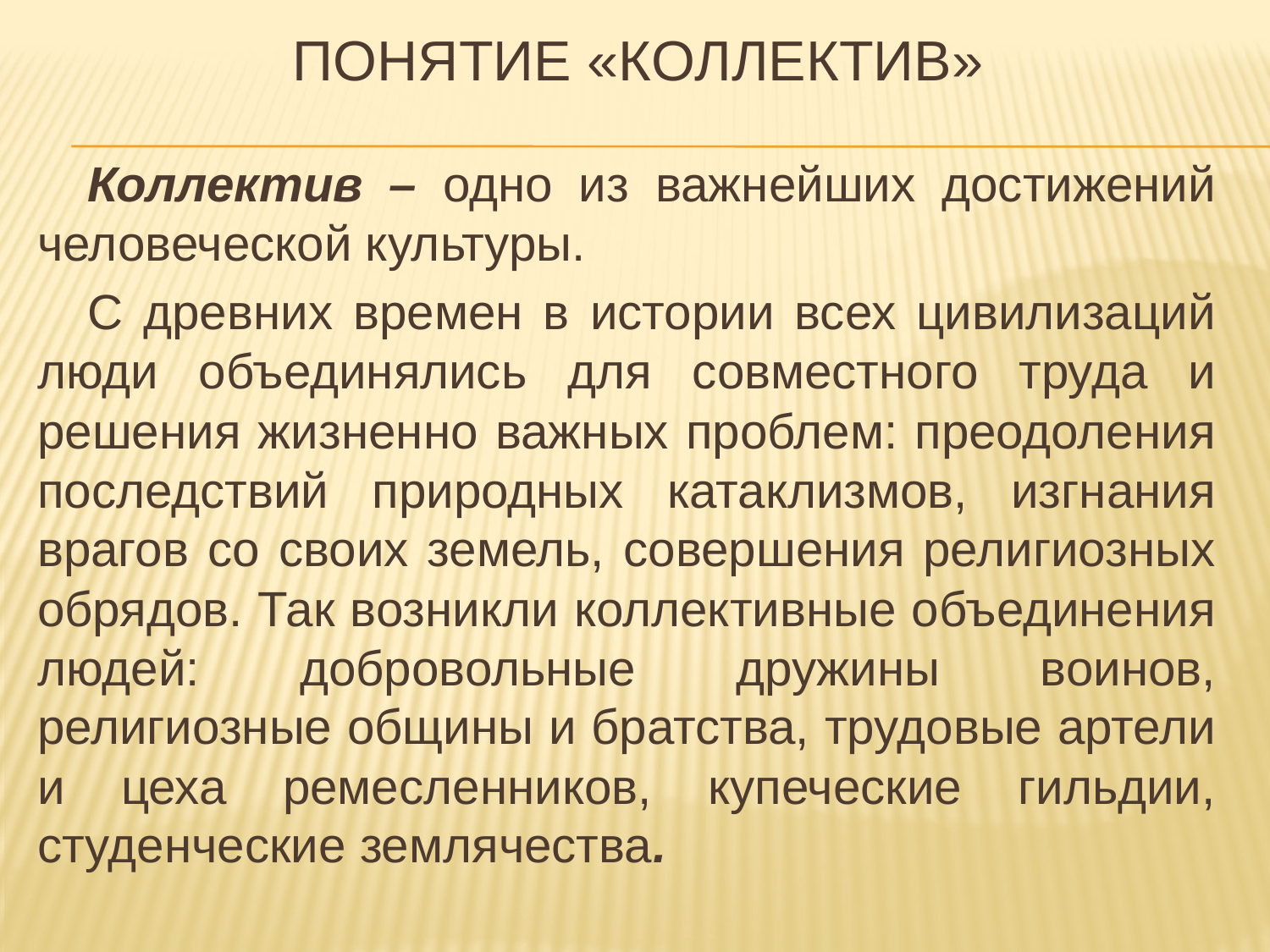

# Понятие «коллектив»
Коллектив – одно из важнейших достижений человеческой культуры.
С древних времен в истории всех цивилизаций люди объединялись для совместного труда и решения жизненно важных проблем: преодоления последствий природных катаклизмов, изгнания врагов со своих земель, совершения религиозных обрядов. Так возникли коллективные объединения людей: добровольные дружины воинов, религиозные общины и братства, трудовые артели и цеха ремесленников, купеческие гильдии, студенческие землячества.